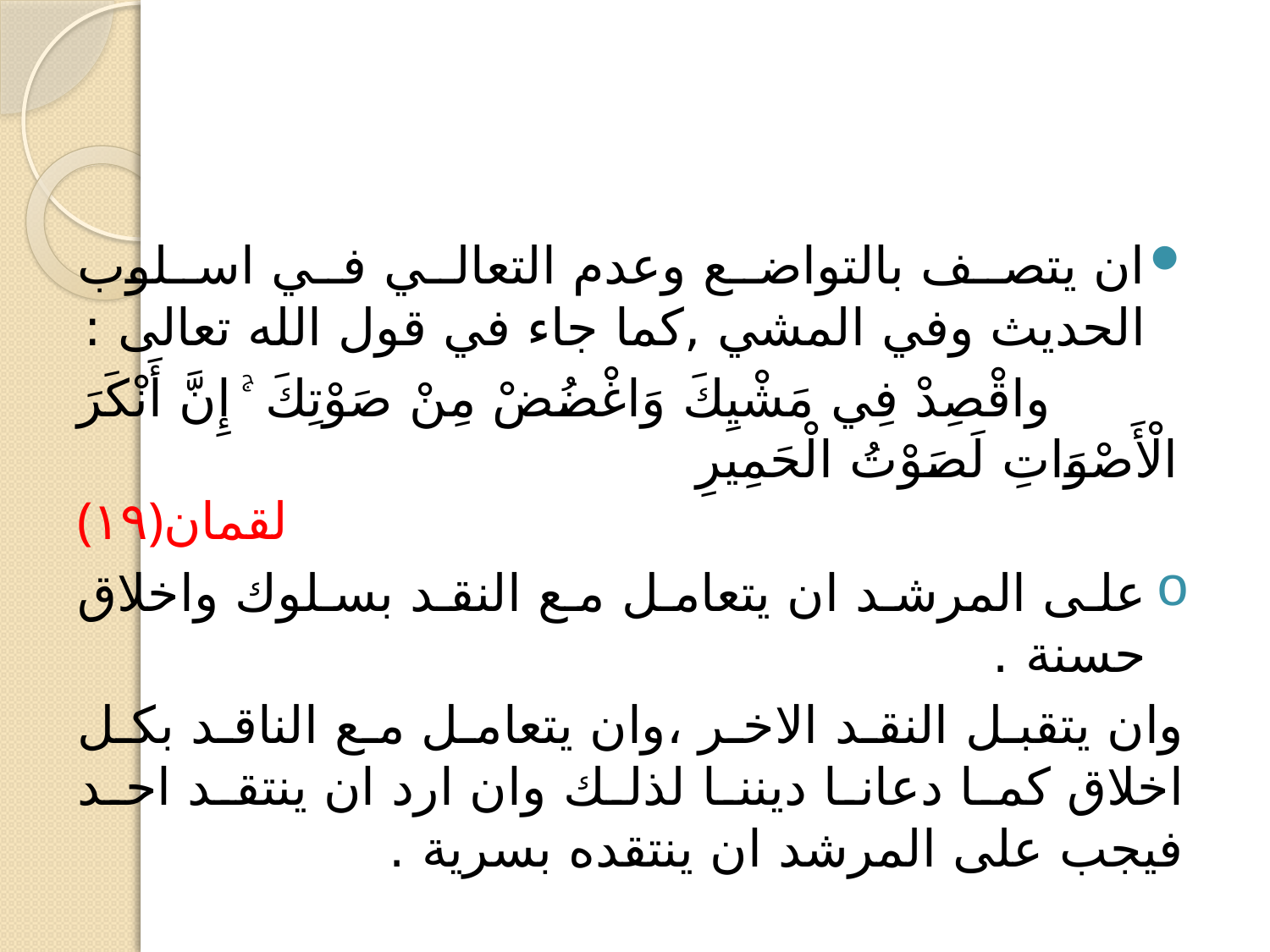

ان يتصف بالتواضع وعدم التعالي في اسلوب الحديث وفي المشي ,كما جاء في قول الله تعالى :
واقْصِدْ فِي مَشْيِكَ وَاغْضُضْ مِنْ صَوْتِكَ ۚ إِنَّ أَنْكَرَ الْأَصْوَاتِ لَصَوْتُ الْحَمِيرِ                                                              لقمان﴿١٩﴾
على المرشد ان يتعامل مع النقد بسلوك واخلاق حسنة .
وان يتقبل النقد الاخر ،وان يتعامل مع الناقد بكل اخلاق كما دعانا ديننا لذلك وان ارد ان ينتقد احد فيجب على المرشد ان ينتقده بسرية .